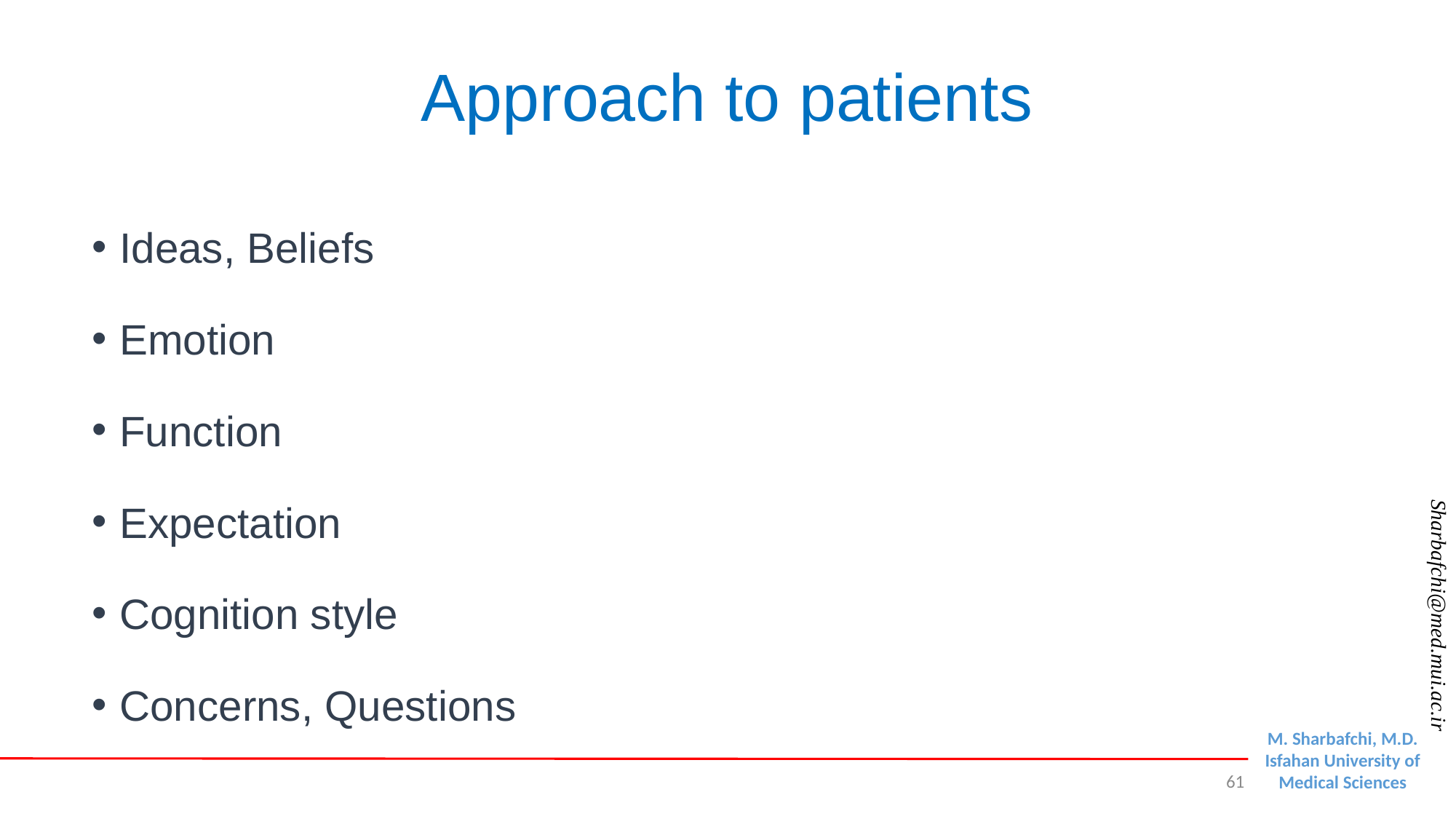

# Approach to patients
Ideas, Beliefs
Emotion
Function
Expectation
Cognition style
Concerns, Questions
61